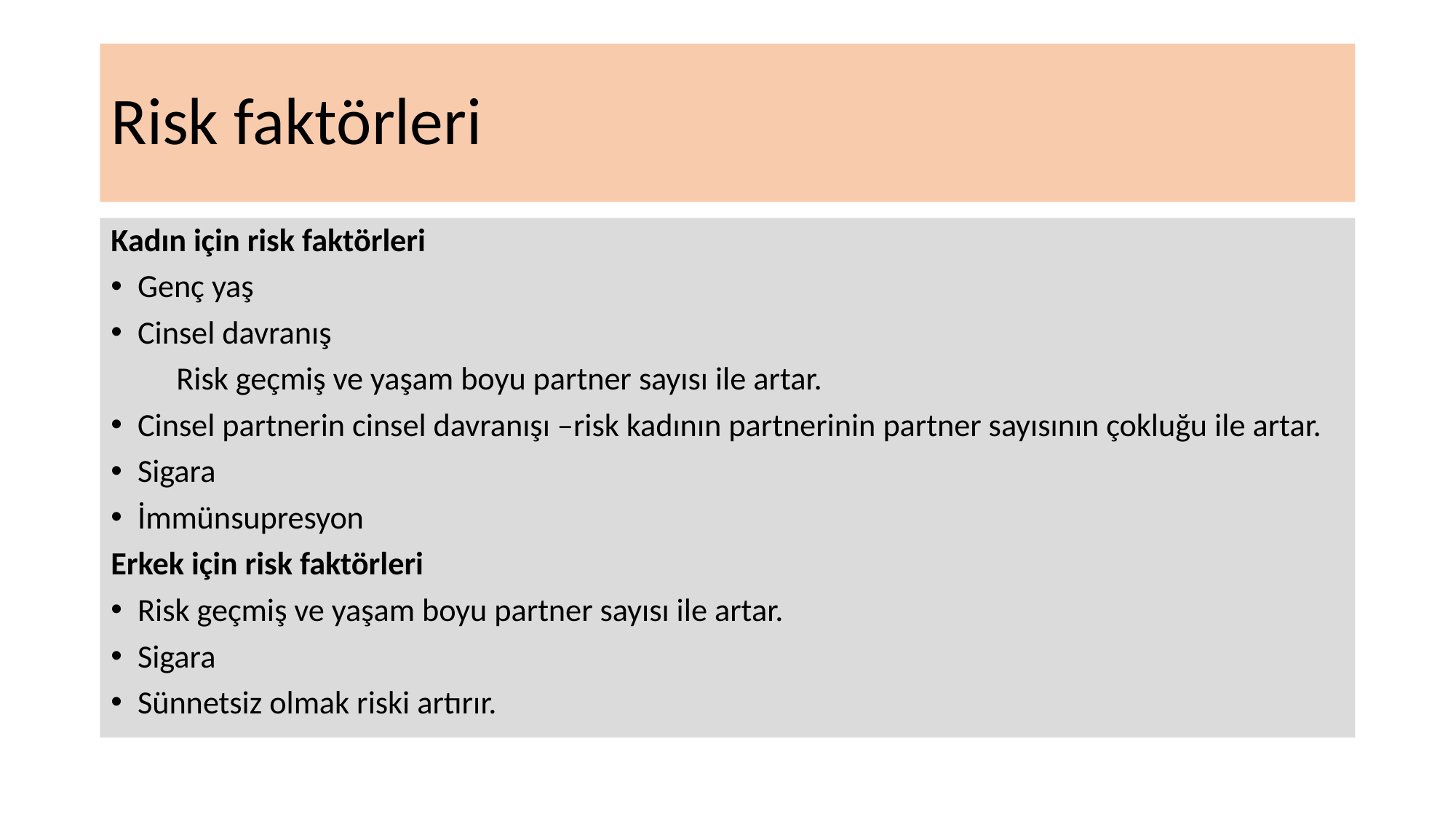

# Risk faktörleri
Kadın için risk faktörleri
Genç yaş
Cinsel davranış
         Risk geçmiş ve yaşam boyu partner sayısı ile artar.
Cinsel partnerin cinsel davranışı –risk kadının partnerinin partner sayısının çokluğu ile artar.
Sigara
İmmünsupresyon
Erkek için risk faktörleri
Risk geçmiş ve yaşam boyu partner sayısı ile artar.
Sigara
Sünnetsiz olmak riski artırır.